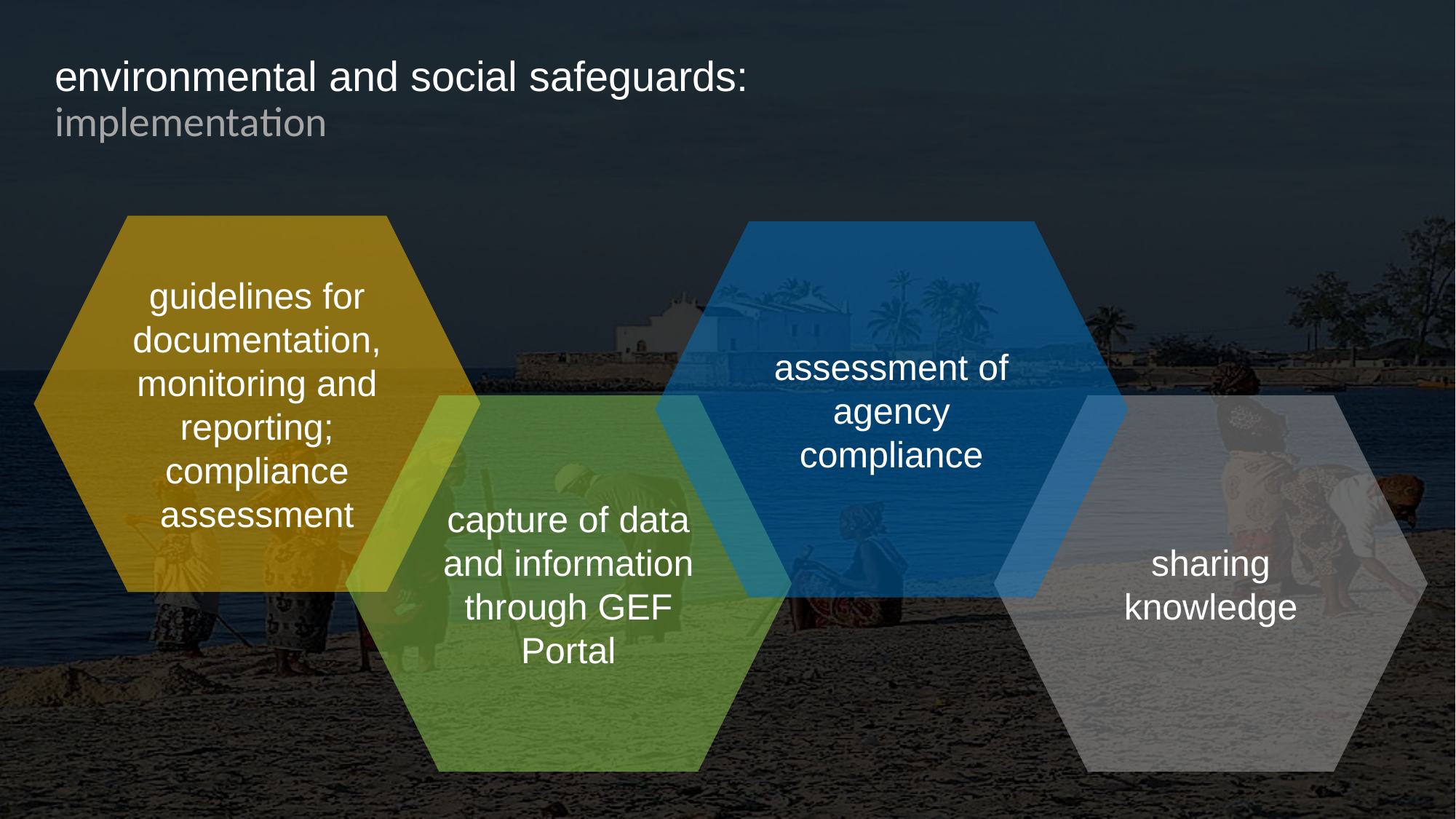

# environmental and social safeguards: implementation

guidelines for documentation, monitoring and reporting; compliance assessment
assessment of agency compliance
capture of data and information through GEF Portal
sharing knowledge